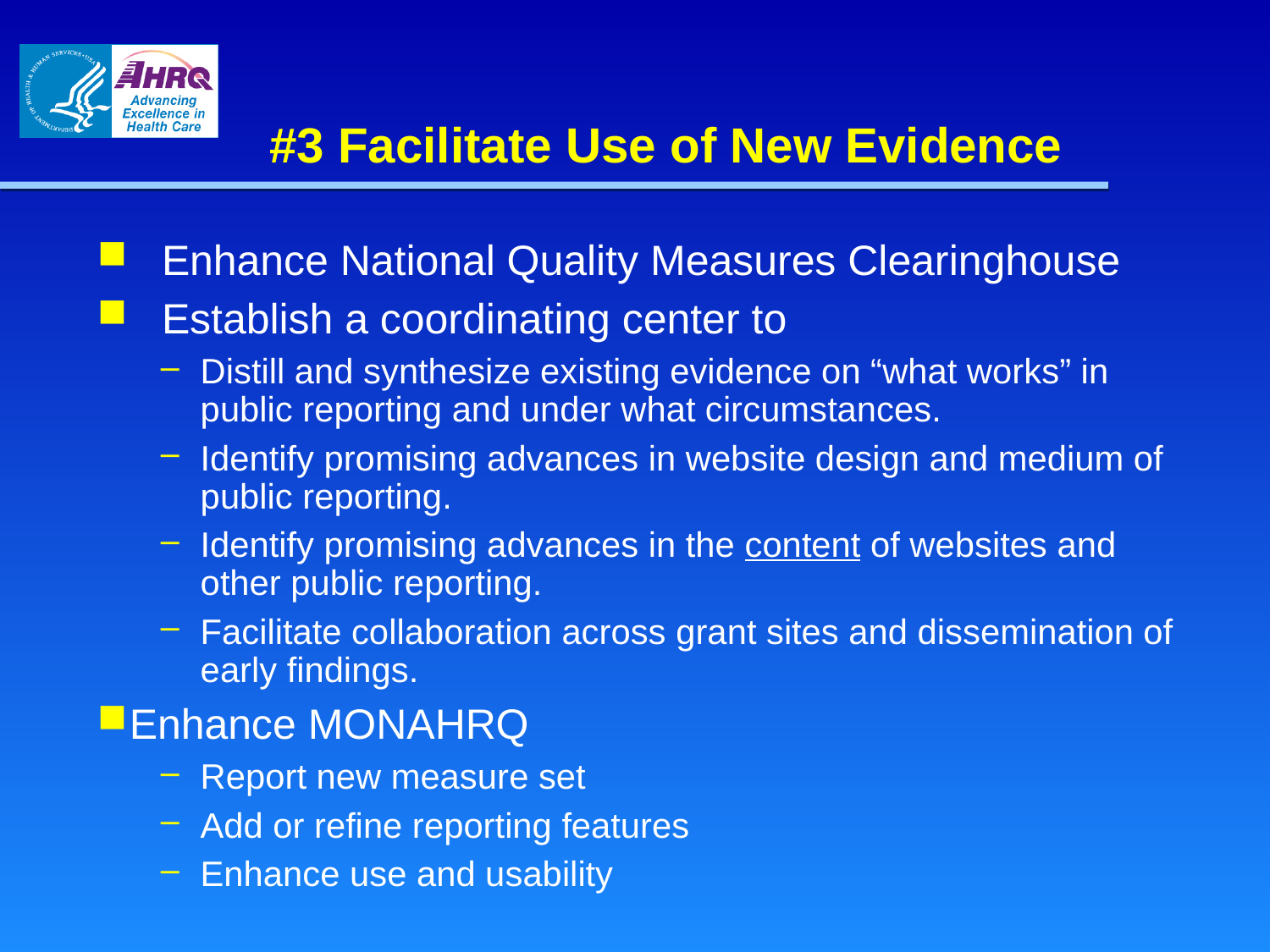

#3 Facilitate Use of New Evidence
Enhance National Quality Measures Clearinghouse
Establish a coordinating center to
Distill and synthesize existing evidence on “what works” in public reporting and under what circumstances.
Identify promising advances in website design and medium of public reporting.
Identify promising advances in the content of websites and other public reporting.
Facilitate collaboration across grant sites and dissemination of early findings.
Enhance MONAHRQ
Report new measure set
Add or refine reporting features
Enhance use and usability